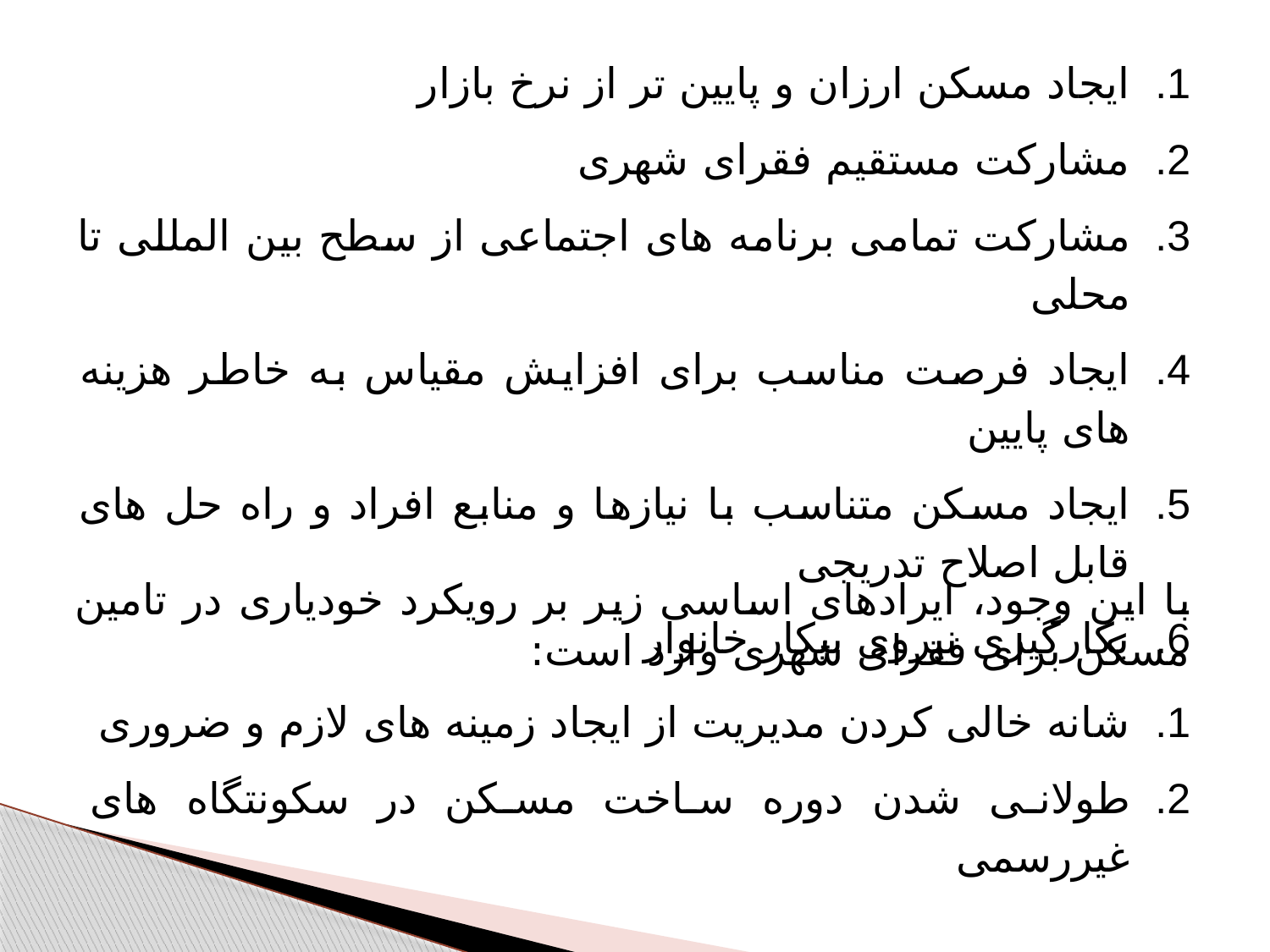

ایجاد مسکن ارزان و پایین تر از نرخ بازار
مشارکت مستقیم فقرای شهری
مشارکت تمامی برنامه های اجتماعی از سطح بین المللی تا محلی
ایجاد فرصت مناسب برای افزایش مقیاس به خاطر هزینه های پایین
ایجاد مسکن متناسب با نیازها و منابع افراد و راه حل های قابل اصلاح تدریجی
بکارگیری نیروی بیکار خانوار
	با این وجود، ایرادهای اساسی زیر بر رویکرد خودیاری در تامین مسکن برای فقرای شهری وارد است:
شانه خالی کردن مدیریت از ایجاد زمینه های لازم و ضروری
طولانی شدن دوره ساخت مسکن در سکونتگاه های غیررسمی